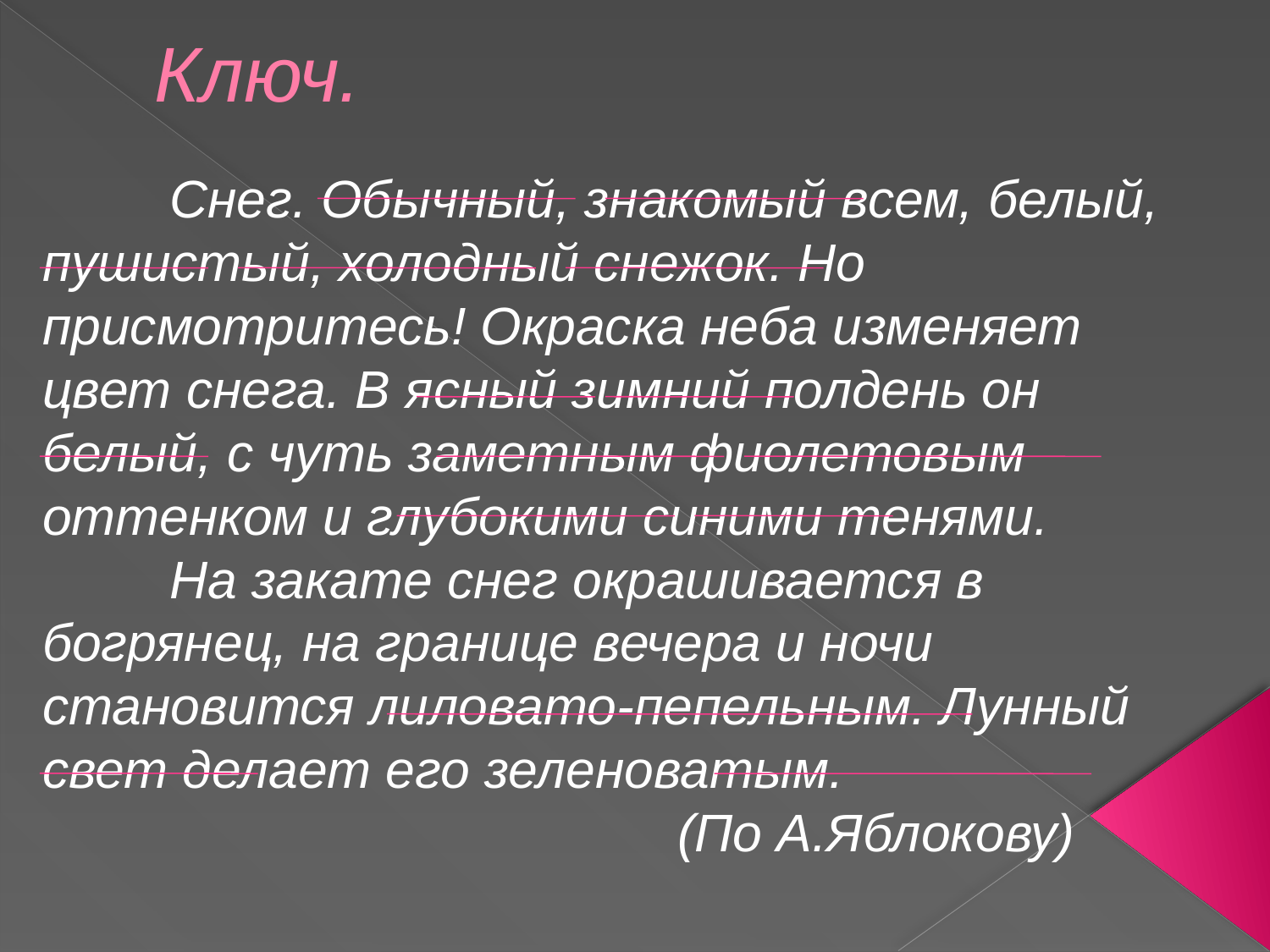

# Ключ.
	Снег. Обычный, знакомый всем, белый, пушистый, холодный снежок. Но присмотритесь! Окраска неба изменяет цвет снега. В ясный зимний полдень он белый, с чуть заметным фиолетовым оттенком и глубокими синими тенями.
	На закате снег окрашивается в богрянец, на границе вечера и ночи становится лиловато-пепельным. Лунный свет делает его зеленоватым.
					(По А.Яблокову)